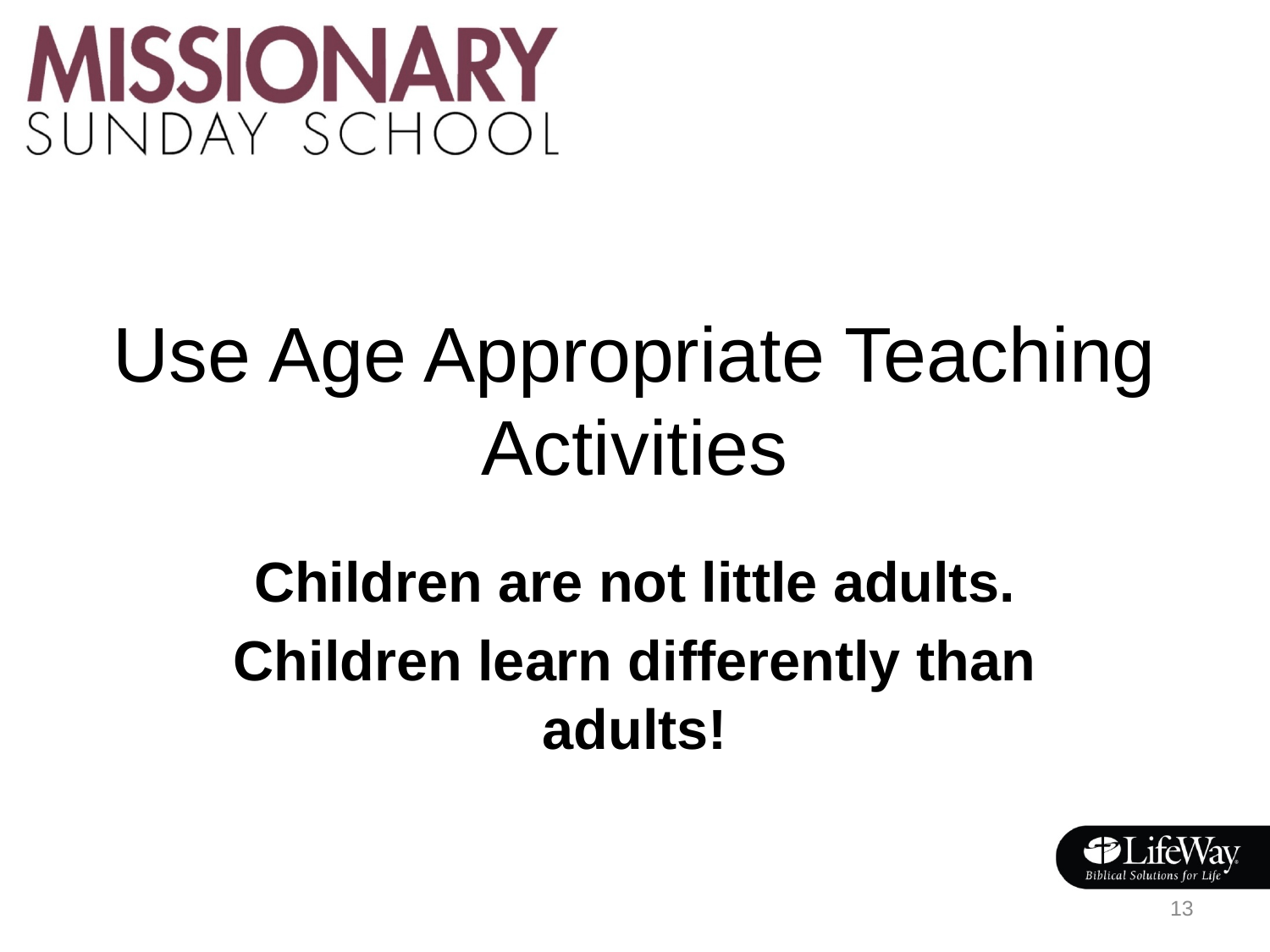

# Use Age Appropriate Teaching Activities
Children are not little adults.
Children learn differently than adults!
13